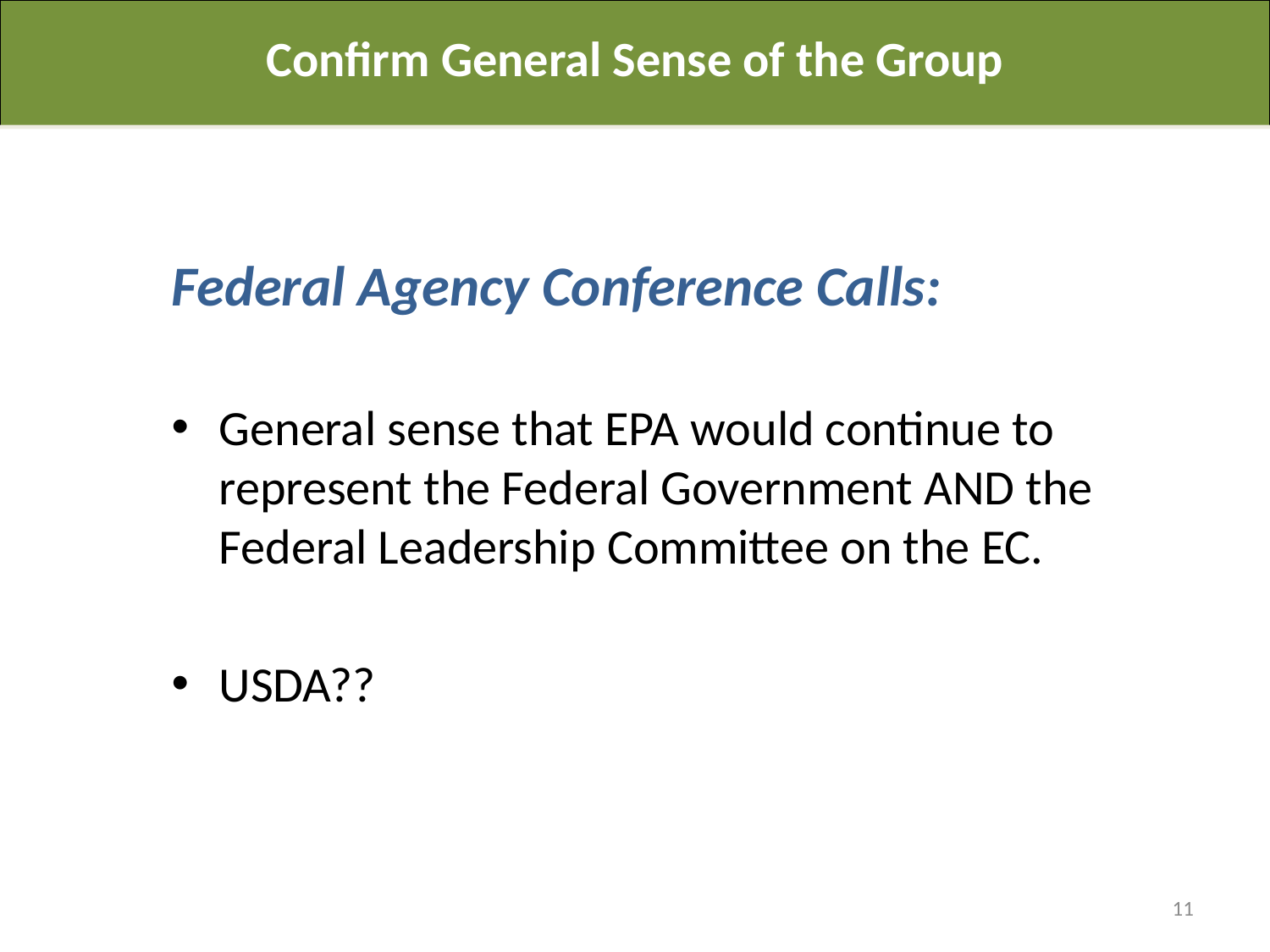

Confirm General Sense of the Group
Federal Agency Conference Calls:

General sense that EPA would continue to represent the Federal Government AND the Federal Leadership Committee on the EC.

USDA??

11